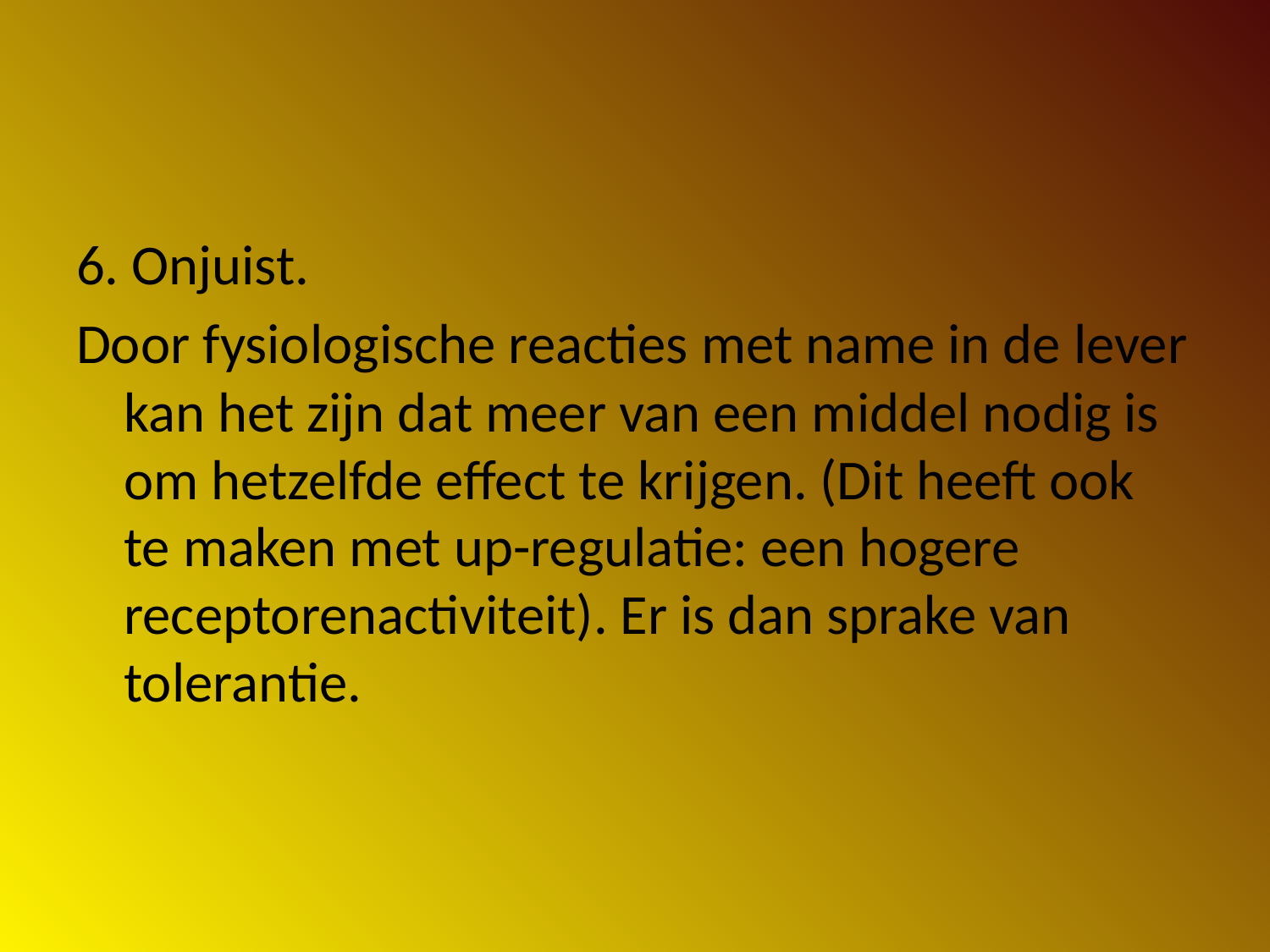

#
6. Onjuist.
Door fysiologische reacties met name in de lever kan het zijn dat meer van een middel nodig is om hetzelfde effect te krijgen. (Dit heeft ook te maken met up-regulatie: een hogere receptorenactiviteit). Er is dan sprake van tolerantie.